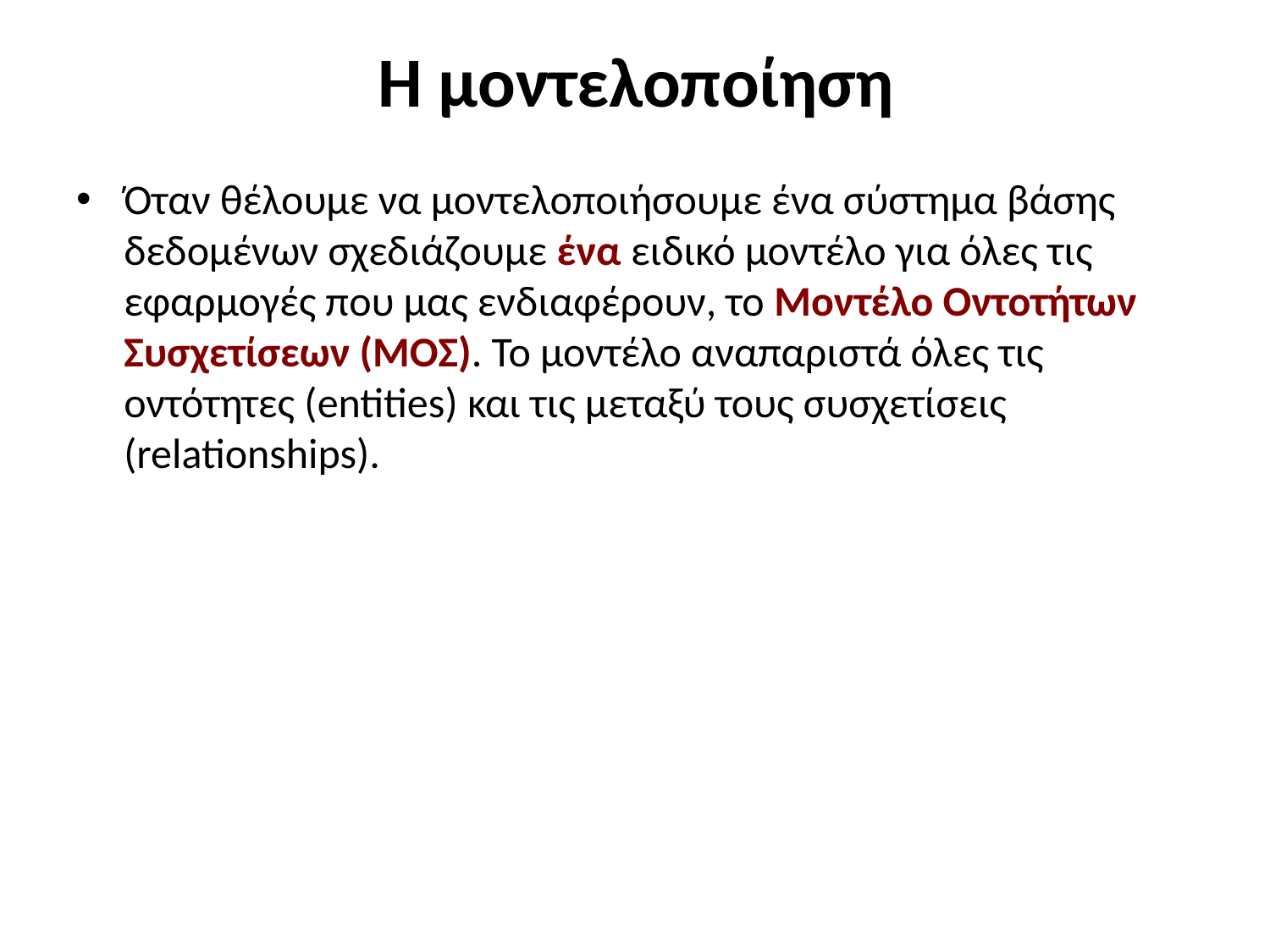

# Η μοντελοποίηση
Όταν θέλουμε να μοντελοποιήσουμε ένα σύστημα βάσης δεδομένων σχεδιάζουμε ένα ειδικό μοντέλο για όλες τις εφαρμογές που μας ενδιαφέρουν, το Μοντέλο Οντοτήτων Συσχετίσεων (ΜΟΣ). Το μοντέλο αναπαριστά όλες τις οντότητες (entities) και τις μεταξύ τους συσχετίσεις (relationships).